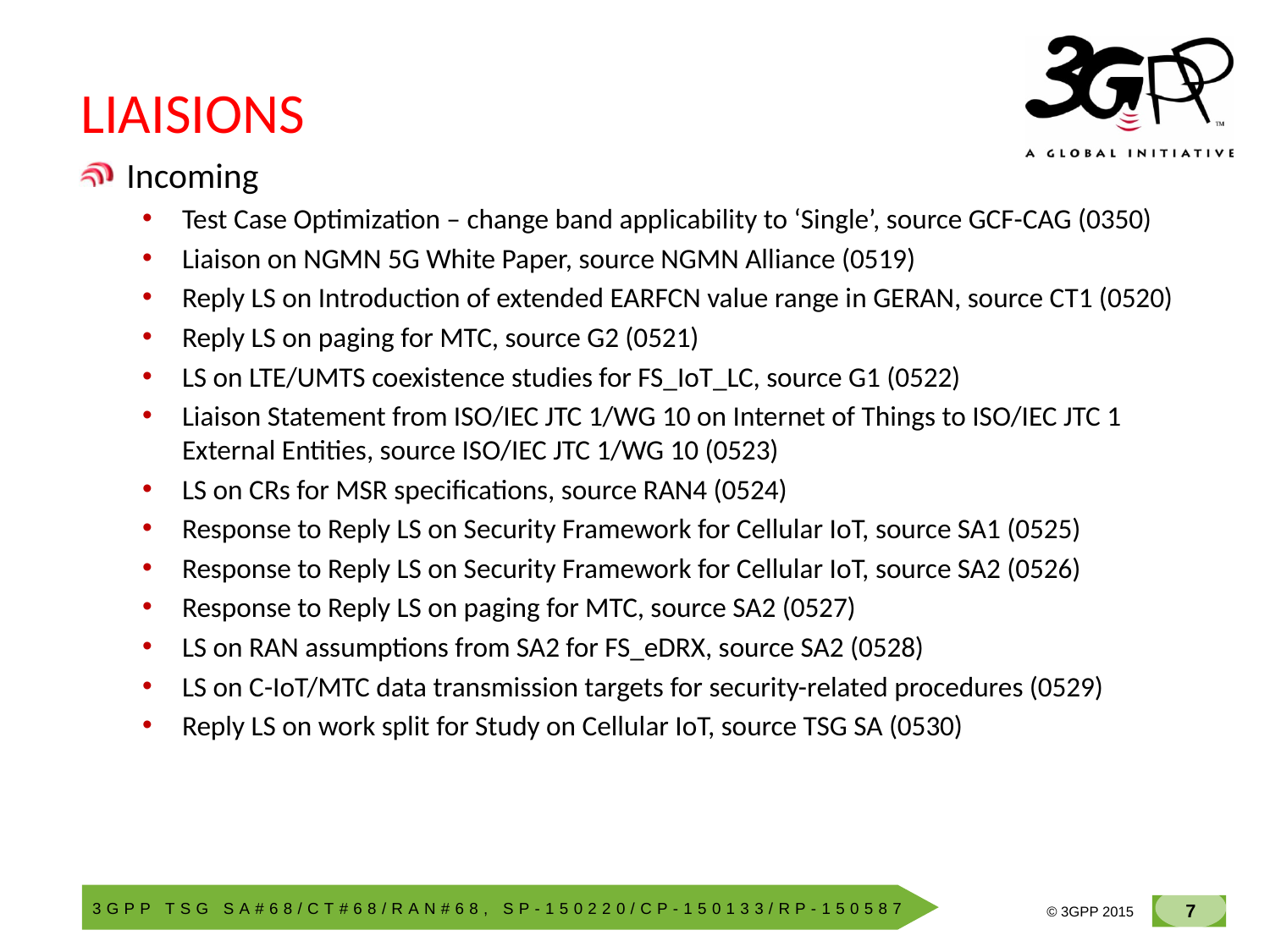

# LIAISIONS
Incoming
Test Case Optimization – change band applicability to ‘Single’, source GCF-CAG (0350)
Liaison on NGMN 5G White Paper, source NGMN Alliance (0519)
Reply LS on Introduction of extended EARFCN value range in GERAN, source CT1 (0520)
Reply LS on paging for MTC, source G2 (0521)
LS on LTE/UMTS coexistence studies for FS_IoT_LC, source G1 (0522)
Liaison Statement from ISO/IEC JTC 1/WG 10 on Internet of Things to ISO/IEC JTC 1 External Entities, source ISO/IEC JTC 1/WG 10 (0523)
LS on CRs for MSR specifications, source RAN4 (0524)
Response to Reply LS on Security Framework for Cellular IoT, source SA1 (0525)
Response to Reply LS on Security Framework for Cellular IoT, source SA2 (0526)
Response to Reply LS on paging for MTC, source SA2 (0527)
LS on RAN assumptions from SA2 for FS_eDRX, source SA2 (0528)
LS on C-IoT/MTC data transmission targets for security-related procedures (0529)
Reply LS on work split for Study on Cellular IoT, source TSG SA (0530)